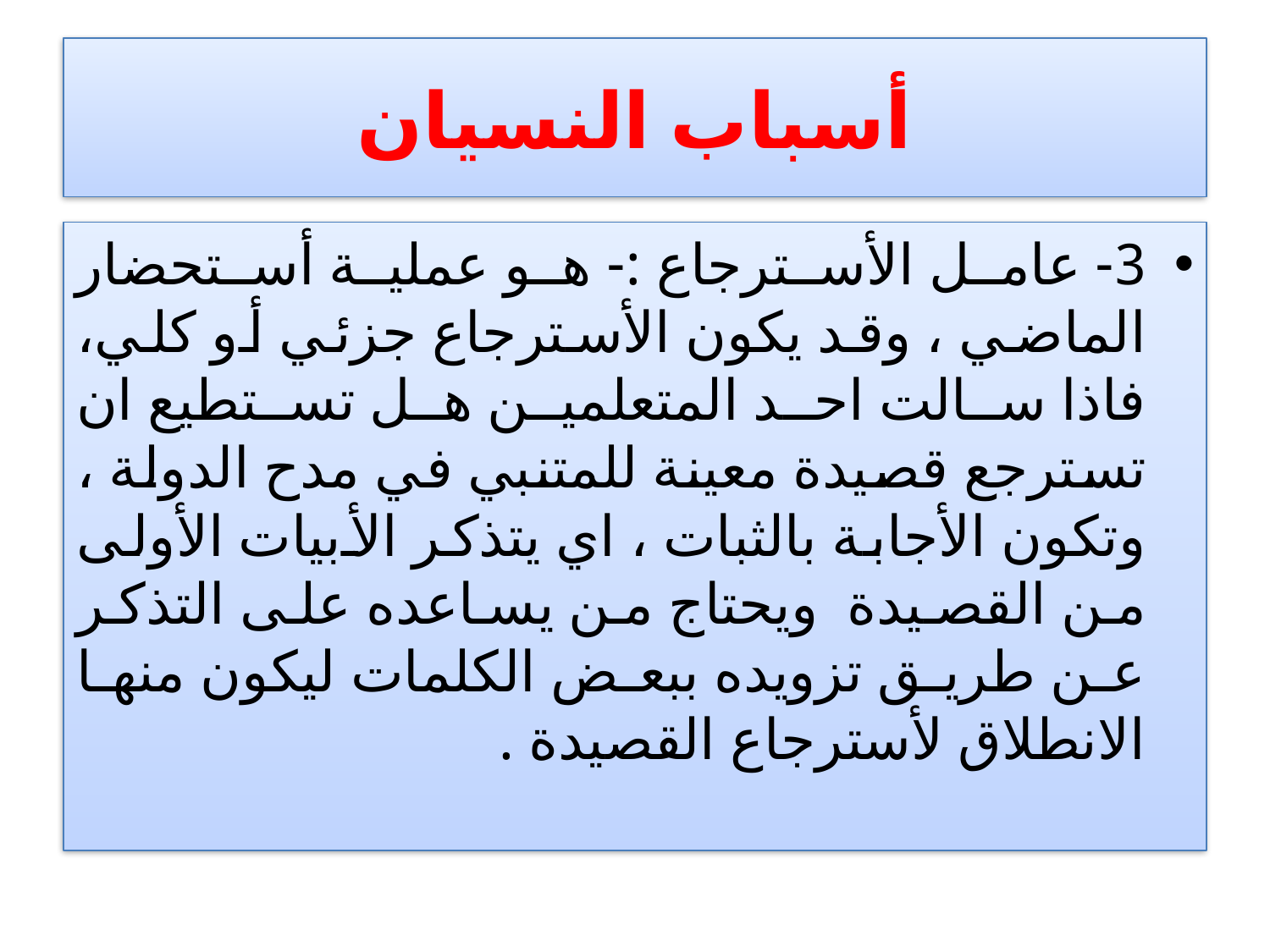

# أسباب النسيان
3- عامل الأسترجاع :- هو عملية أستحضار الماضي ، وقد يكون الأسترجاع جزئي أو كلي، فاذا سالت احد المتعلمين هل تستطيع ان تسترجع قصيدة معينة للمتنبي في مدح الدولة ، وتكون الأجابة بالثبات ، اي يتذكر الأبيات الأولى من القصيدة  ويحتاج من يساعده على التذكر عن طريق تزويده ببعض الكلمات ليكون منها الانطلاق لأسترجاع القصيدة .